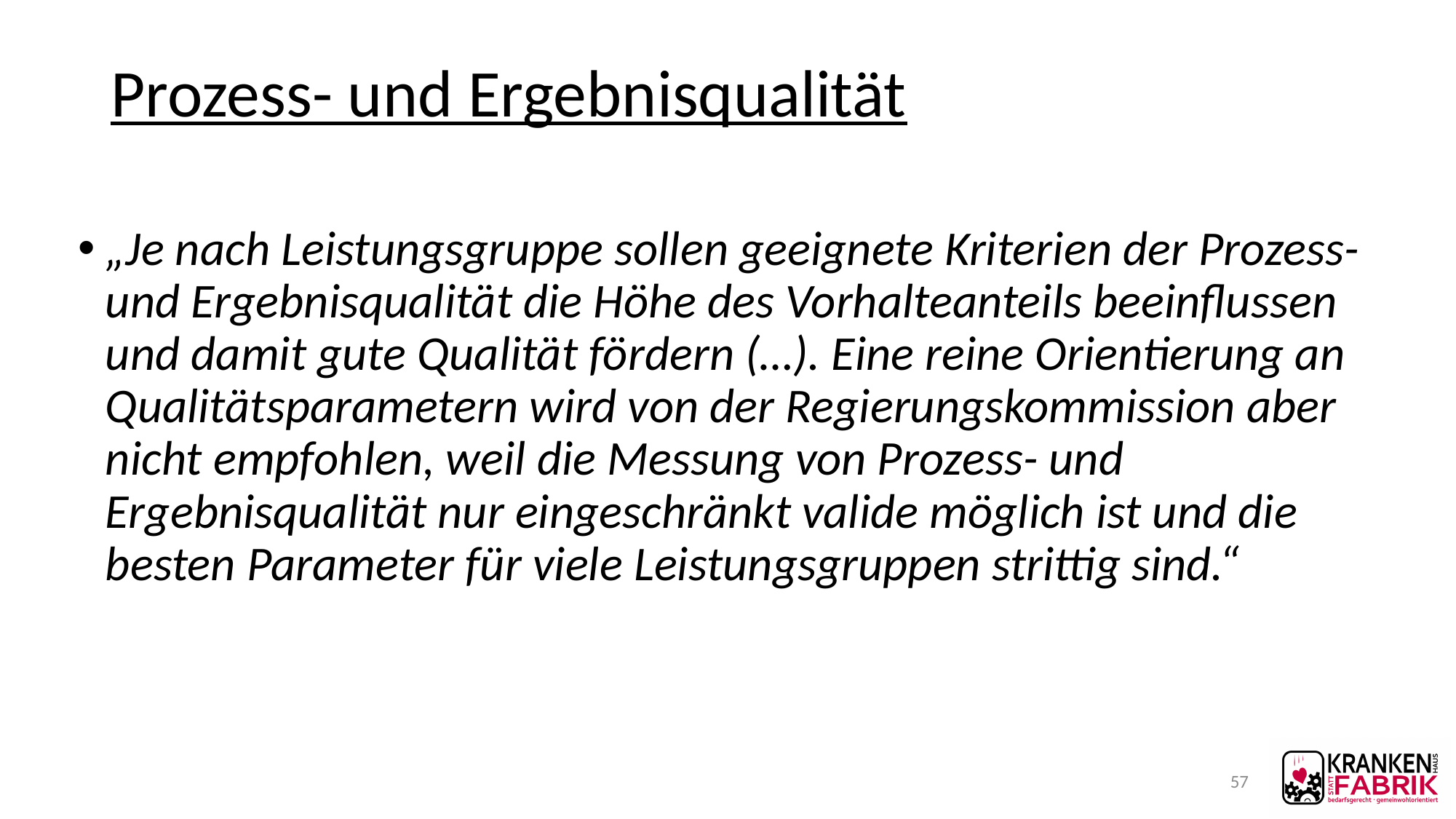

# Prozess- und Ergebnisqualität
„Je nach Leistungsgruppe sollen geeignete Kriterien der Prozess- und Ergebnisqualität die Höhe des Vorhalteanteils beeinflussen und damit gute Qualität fördern (…). Eine reine Orientierung an Qualitätsparametern wird von der Regierungskommission aber nicht empfohlen, weil die Messung von Prozess- und Ergebnisqualität nur eingeschränkt valide möglich ist und die besten Parameter für viele Leistungsgruppen strittig sind.“

57